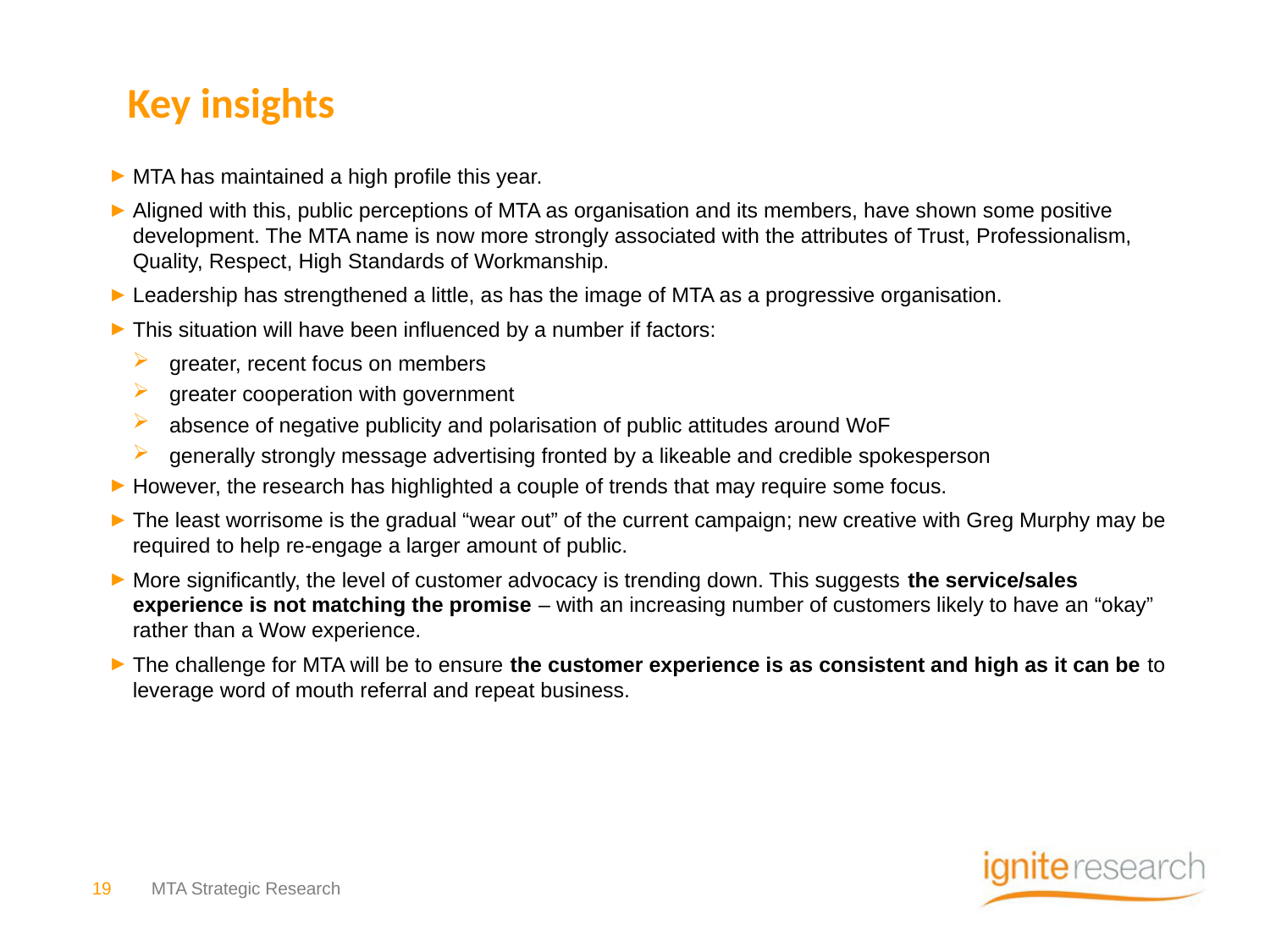

# Key insights

MTA has maintained a high profile this year.
Aligned with this, public perceptions of MTA as organisation and its members, have shown some positive development. The MTA name is now more strongly associated with the attributes of Trust, Professionalism, Quality, Respect, High Standards of Workmanship.
Leadership has strengthened a little, as has the image of MTA as a progressive organisation.
This situation will have been influenced by a number if factors:
greater, recent focus on members
greater cooperation with government
absence of negative publicity and polarisation of public attitudes around WoF
generally strongly message advertising fronted by a likeable and credible spokesperson
However, the research has highlighted a couple of trends that may require some focus.
The least worrisome is the gradual “wear out” of the current campaign; new creative with Greg Murphy may be required to help re-engage a larger amount of public.
More significantly, the level of customer advocacy is trending down. This suggests the service/sales experience is not matching the promise – with an increasing number of customers likely to have an “okay” rather than a Wow experience.
The challenge for MTA will be to ensure the customer experience is as consistent and high as it can be to leverage word of mouth referral and repeat business.
19
MTA Strategic Research